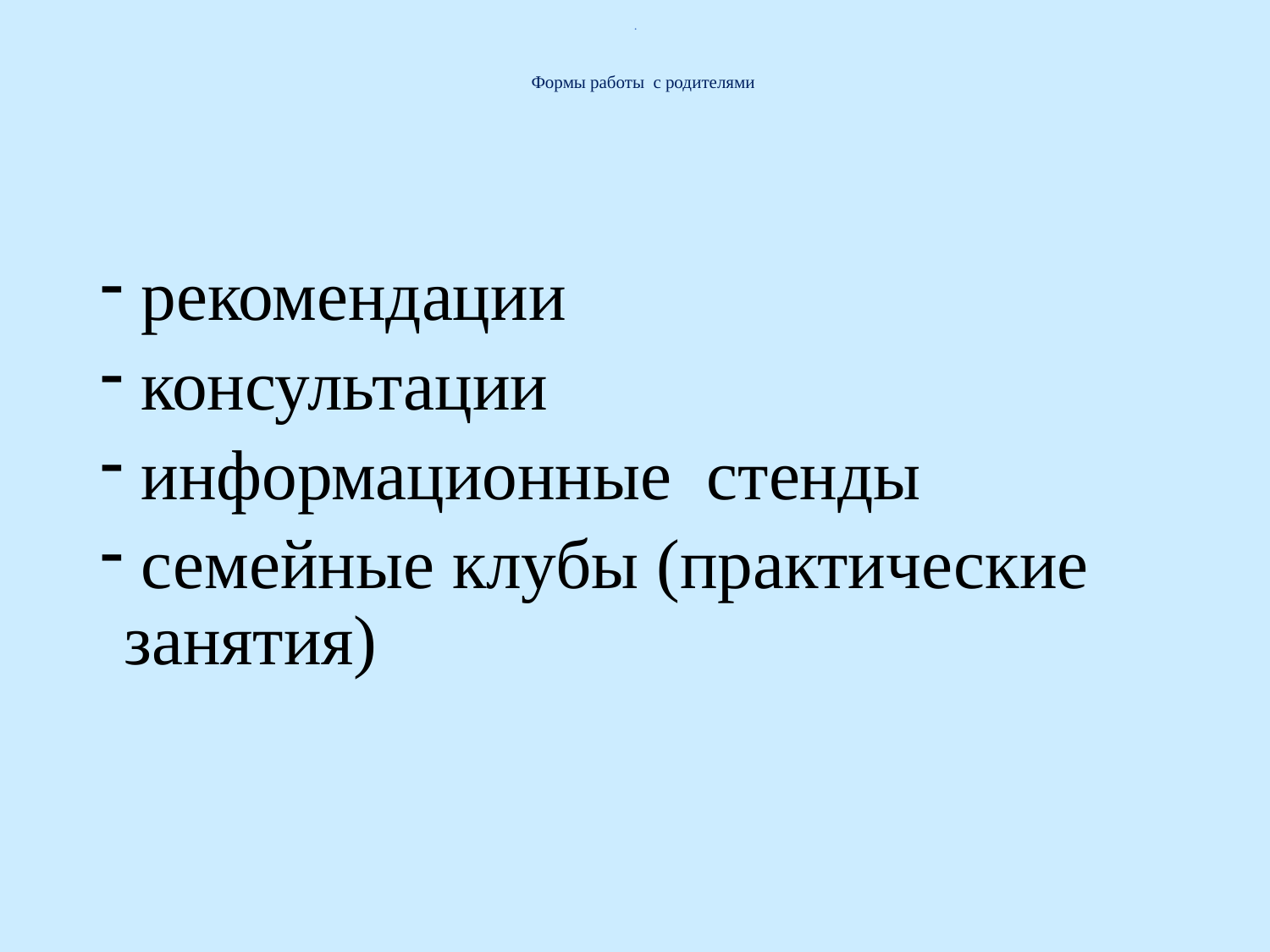

# . Формы работы  с родителями
 рекомендации
 консультации
 информационные  стенды
 семейные клубы (практические занятия)